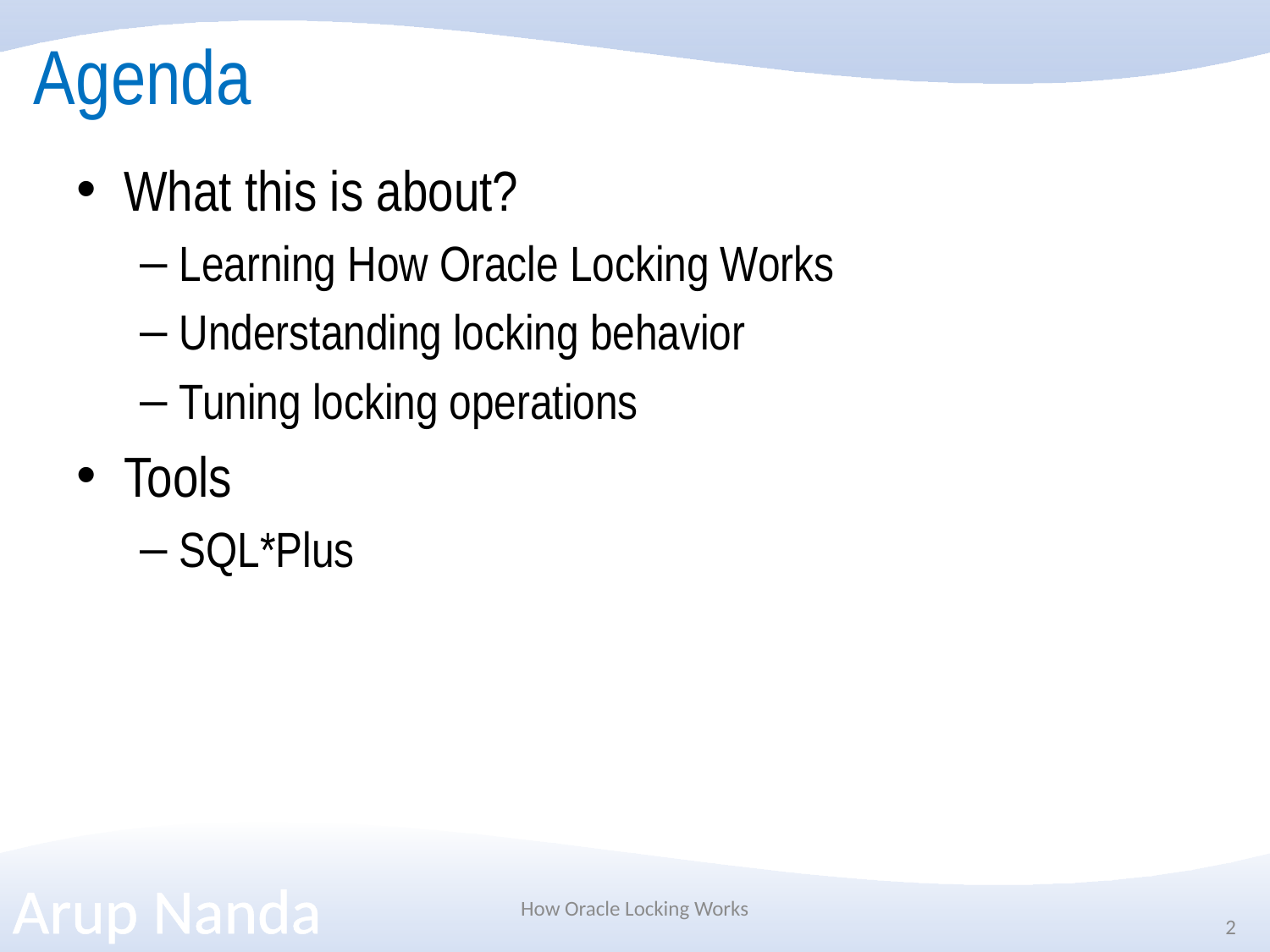

# Agenda
What this is about?
Learning How Oracle Locking Works
Understanding locking behavior
Tuning locking operations
Tools
SQL*Plus
How Oracle Locking Works
2